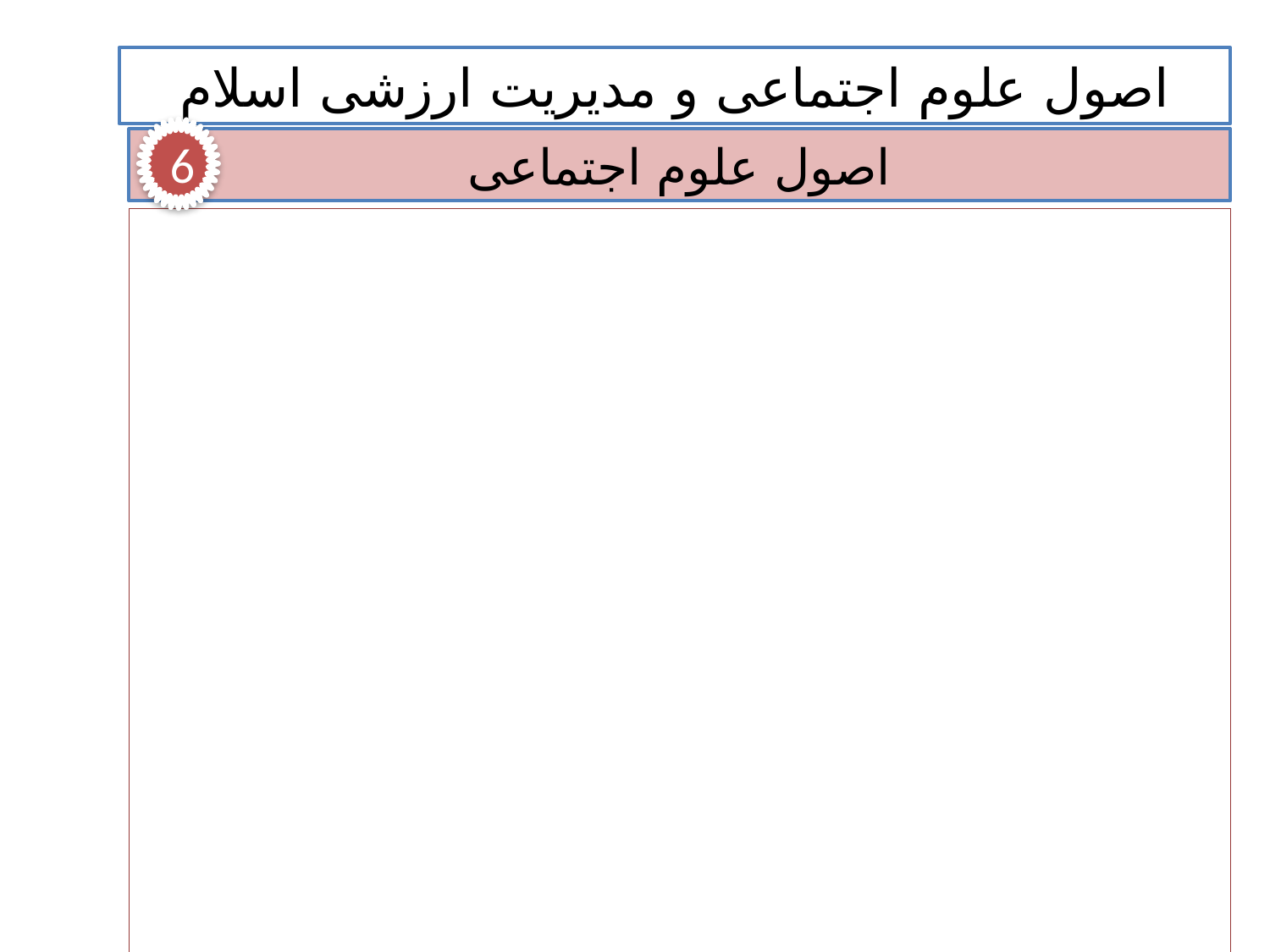

اصول علوم اجتماعی و مدیریت ارزشی اسلام
6
اصول علوم اجتماعی
از ترکیب اصول علوم اسلامی زیربنایی علوم اجتماعی برخی از اصول به وجود می آیند که عبارتند از :

اصل امکان درک غیب و شهود	اصل امکان درک آفاق و انفس
اصل تقدم باطن بر ظاهر		اصل وجودنیازهای مادی و معنوی
اصل ارتباط فرد و جامعه		اصل وجود ارتباط اجتماعی
اصل تقدم منافع جامعه بر فرد	اصل ارتباط انسان با غیب
اصل لزوم حیات طیبه		اصل محیط سازی انسان
اصل توجه به تحول و تغییر	اصل امکان تسخیر طبیعت
اصل تقدم نیت خیر بر عمل	اصل تقدم ولایت بر قانون